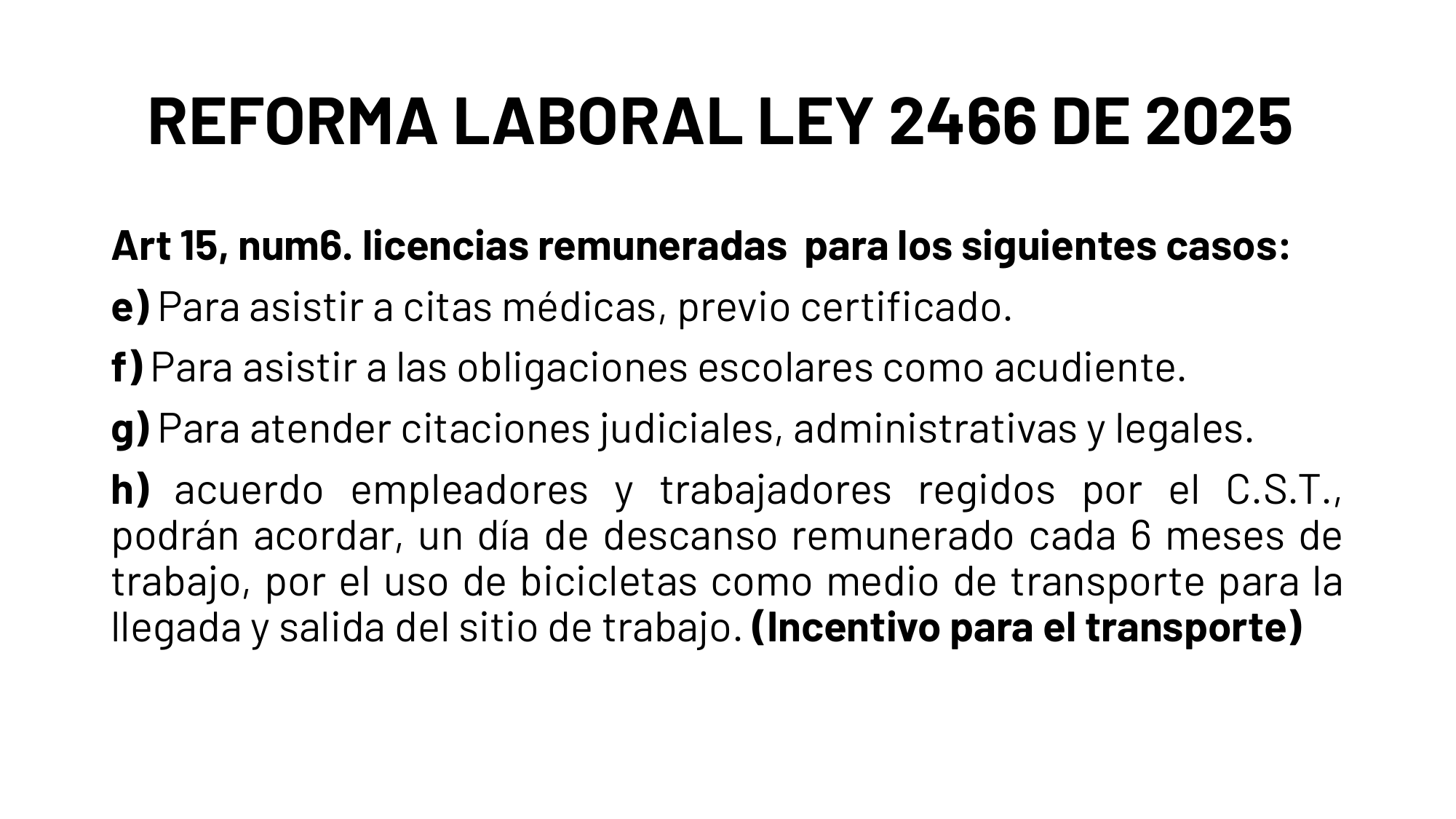

# REFORMA LABORAL LEY 2466 DE 2025
Art 15, num6. licencias remuneradas  para los siguientes casos:
e) Para asistir a citas médicas, previo certificado.
f) Para asistir a las obligaciones escolares como acudiente.
g) Para atender citaciones judiciales, administrativas y legales.
h) acuerdo empleadores y trabajadores regidos por el C.S.T., podrán acordar, un día de descanso remunerado cada 6 meses de trabajo, por el uso de bicicletas como medio de transporte para la llegada y salida del sitio de trabajo. (Incentivo para el transporte)